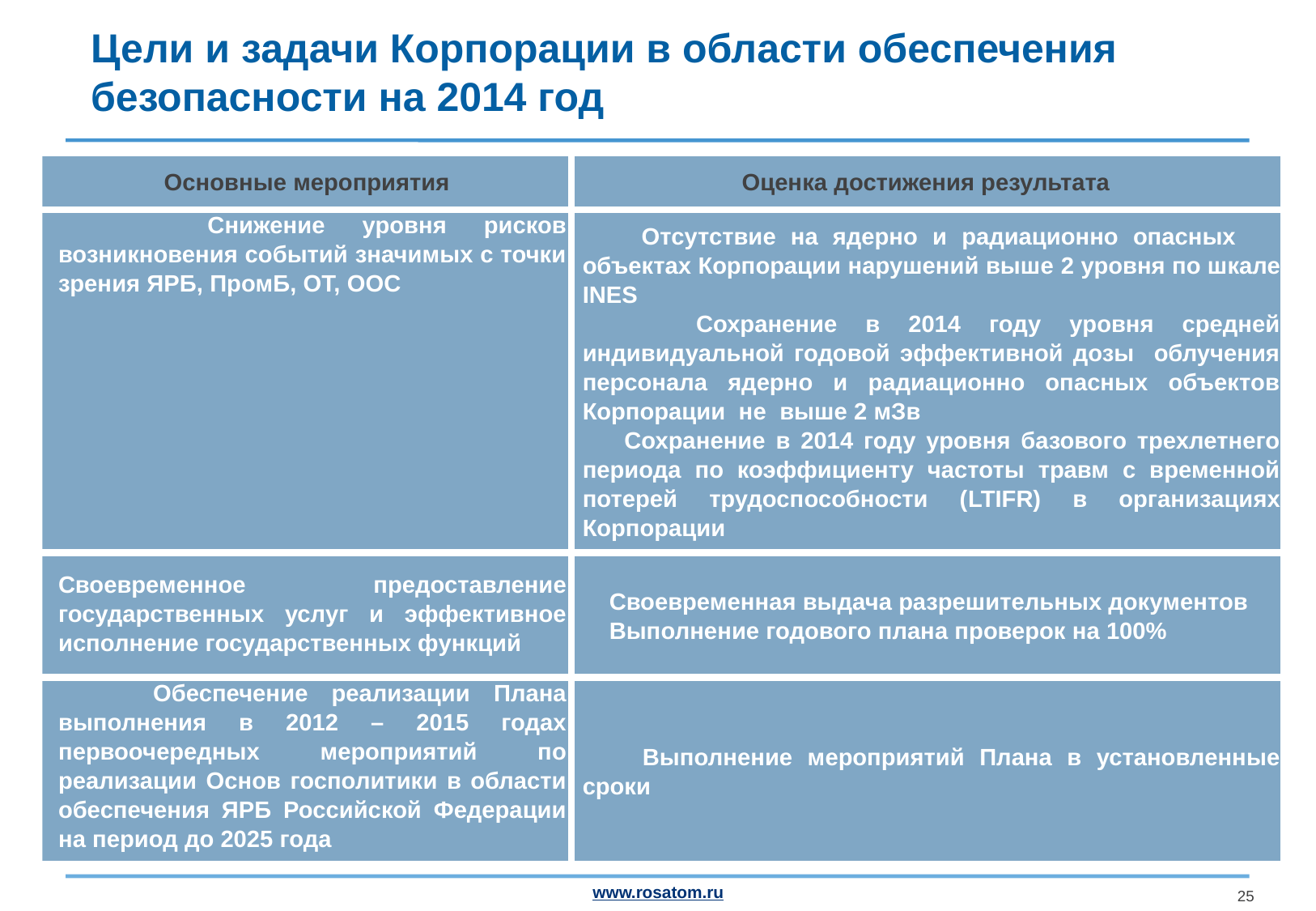

Цели и задачи Корпорации в области обеспечения безопасности на 2014 год
| Основные мероприятия | Оценка достижения результата |
| --- | --- |
| Снижение уровня рисков возникновения событий значимых с точки зрения ЯРБ, ПромБ, ОТ, ООС | Отсутствие на ядерно и радиационно опасных объектах Корпорации нарушений выше 2 уровня по шкале INES Сохранение в 2014 году уровня средней индивидуальной годовой эффективной дозы облучения персонала ядерно и радиационно опасных объектов Корпорации не выше 2 мЗв Сохранение в 2014 году уровня базового трехлетнего периода по коэффициенту частоты травм с временной потерей трудоспособности (LTIFR) в организациях Корпорации |
| Своевременное предоставление государственных услуг и эффективное исполнение государственных функций | Своевременная выдача разрешительных документов Выполнение годового плана проверок на 100% |
| Обеспечение реализации Плана выполнения в 2012 – 2015 годах первоочередных мероприятий по реализации Основ госполитики в области обеспечения ЯРБ Российской Федерации на период до 2025 года | Выполнение мероприятий Плана в установленные сроки |